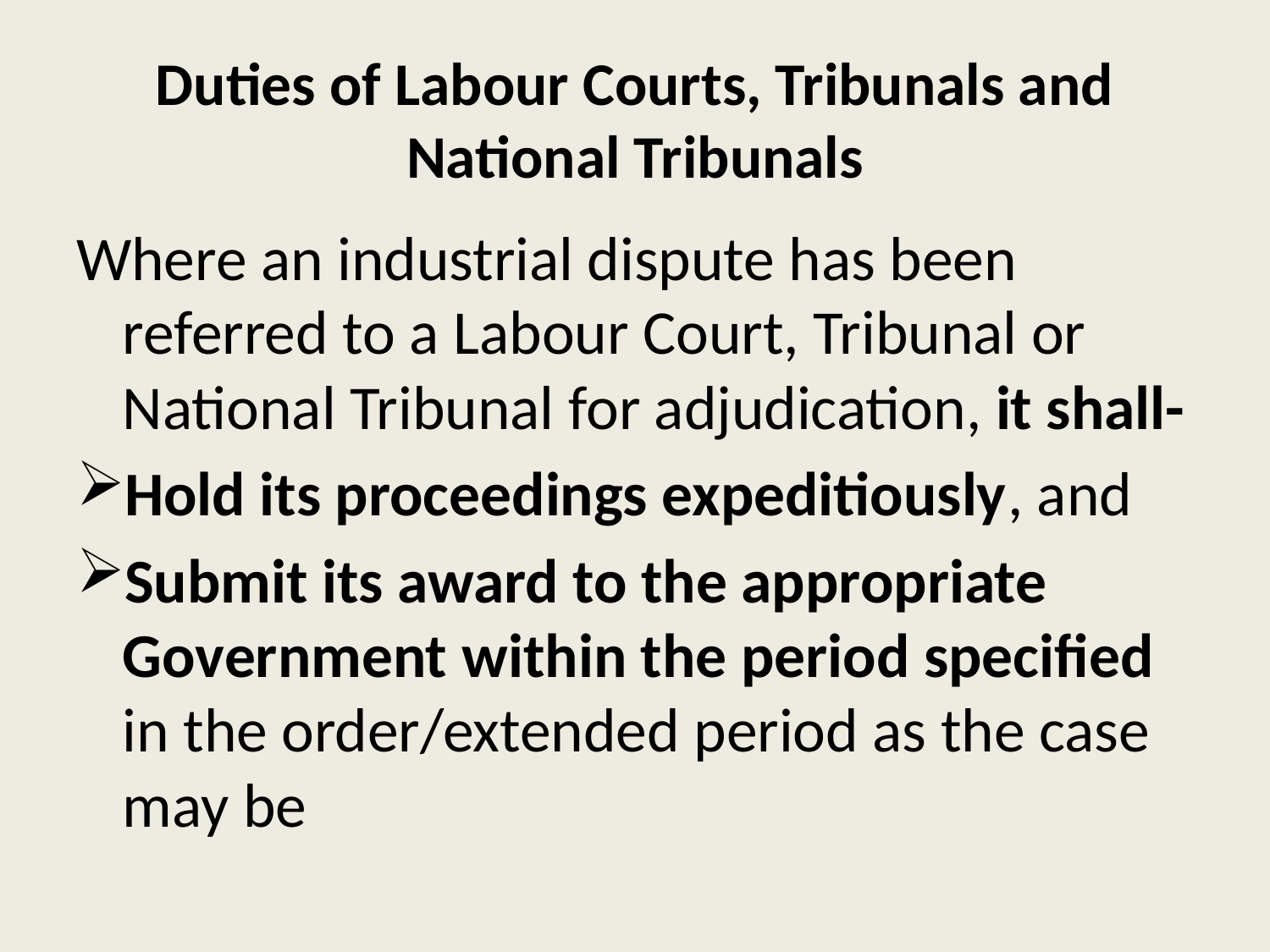

# Duties of Labour Courts, Tribunals and National Tribunals
Where an industrial dispute has been referred to a Labour Court, Tribunal or National Tribunal for adjudication, it shall-
Hold its proceedings expeditiously, and
Submit its award to the appropriate Government within the period specified in the order/extended period as the case may be